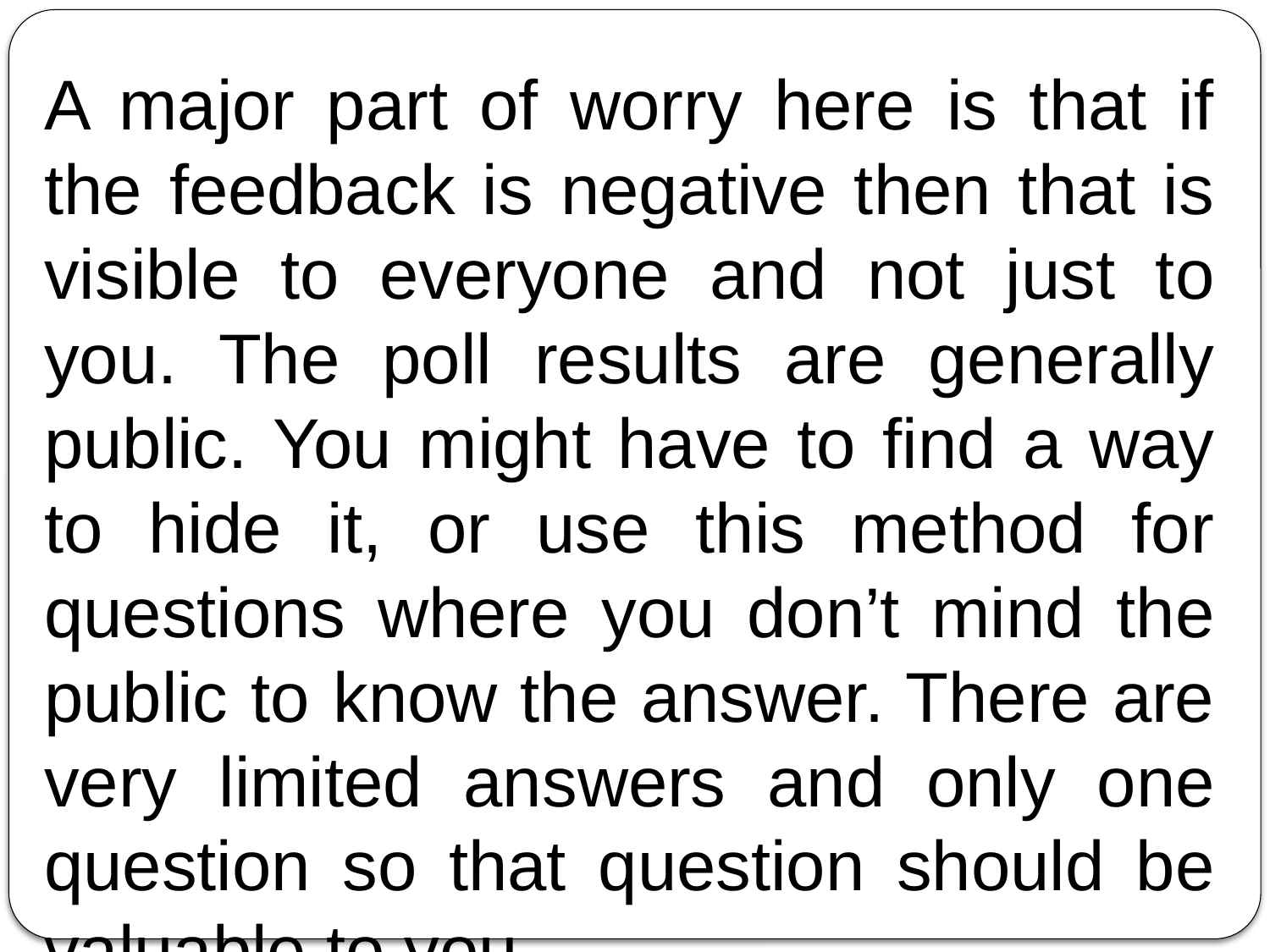

A major part of worry here is that if the feedback is negative then that is visible to everyone and not just to you. The poll results are generally public. You might have to find a way to hide it, or use this method for questions where you don’t mind the public to know the answer. There are very limited answers and only one question so that question should be valuable to you.